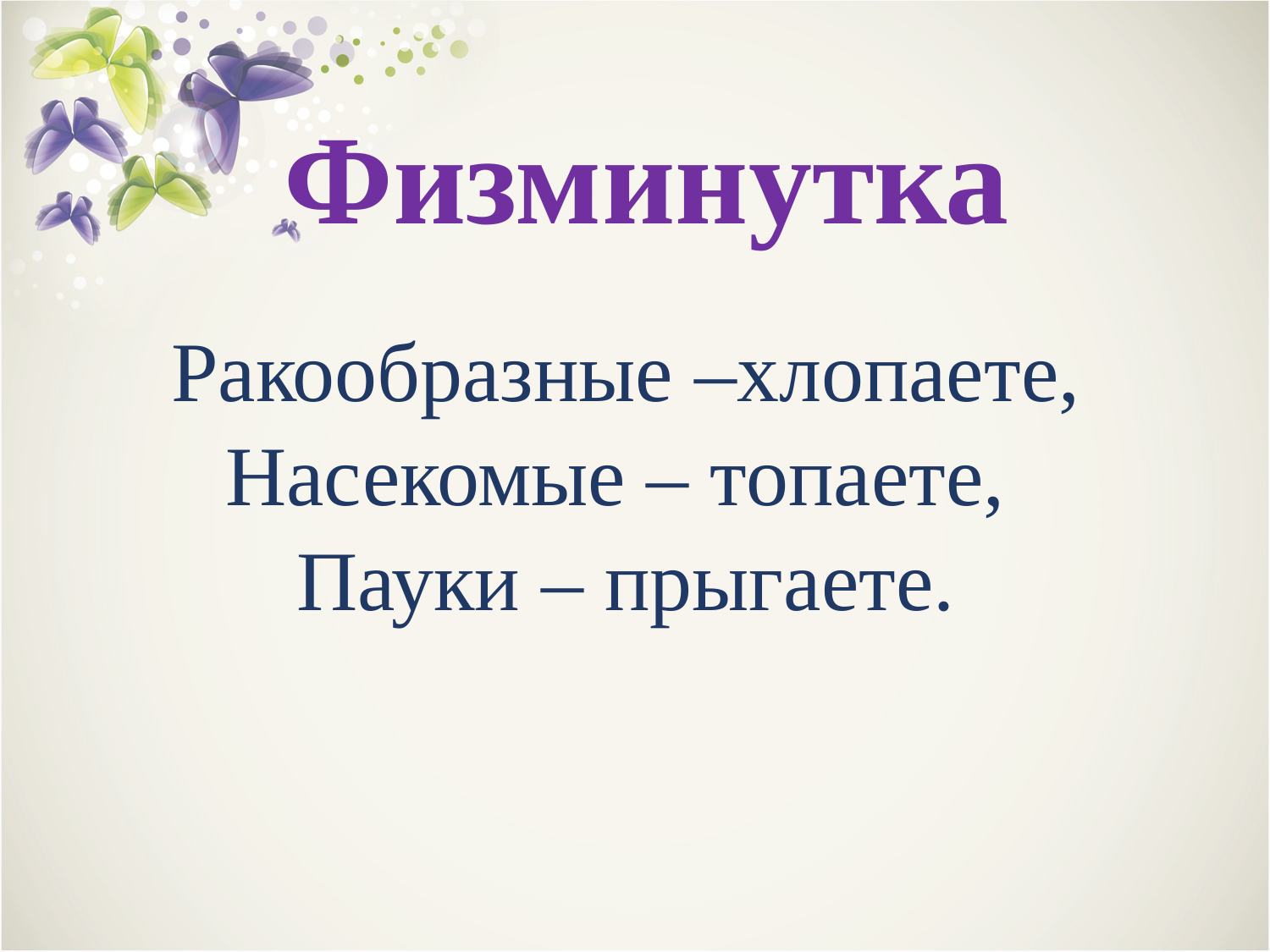

# Физминутка
Ракообразные –хлопаете,
Насекомые – топаете,
Пауки – прыгаете.